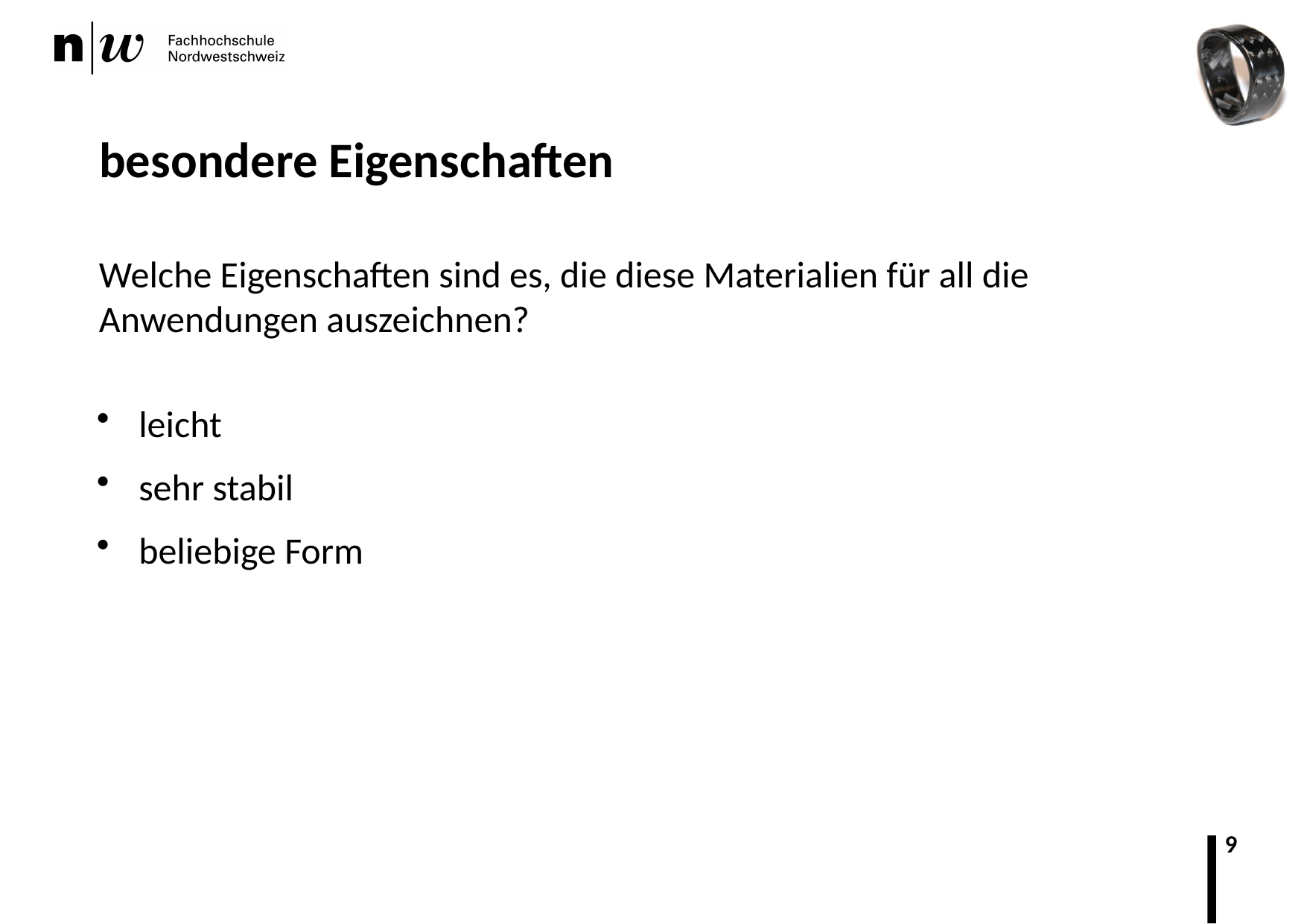

# besondere Eigenschaften
Welche Eigenschaften sind es, die diese Materialien für all die Anwendungen auszeichnen?
leicht
sehr stabil
beliebige Form